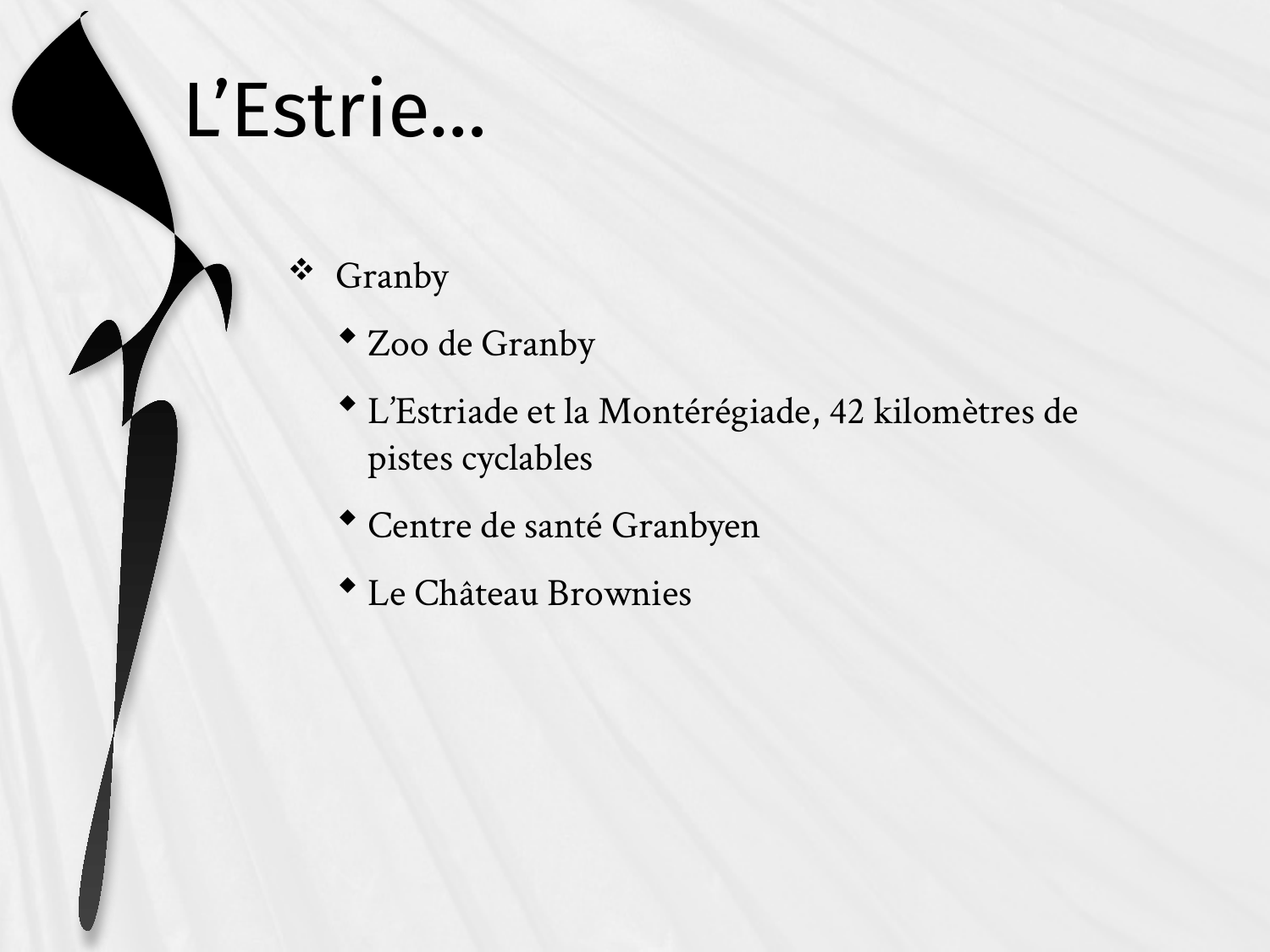

# L’Estrie…
Granby
Zoo de Granby
L’Estriade et la Montérégiade, 42 kilomètres de pistes cyclables
Centre de santé Granbyen
Le Château Brownies